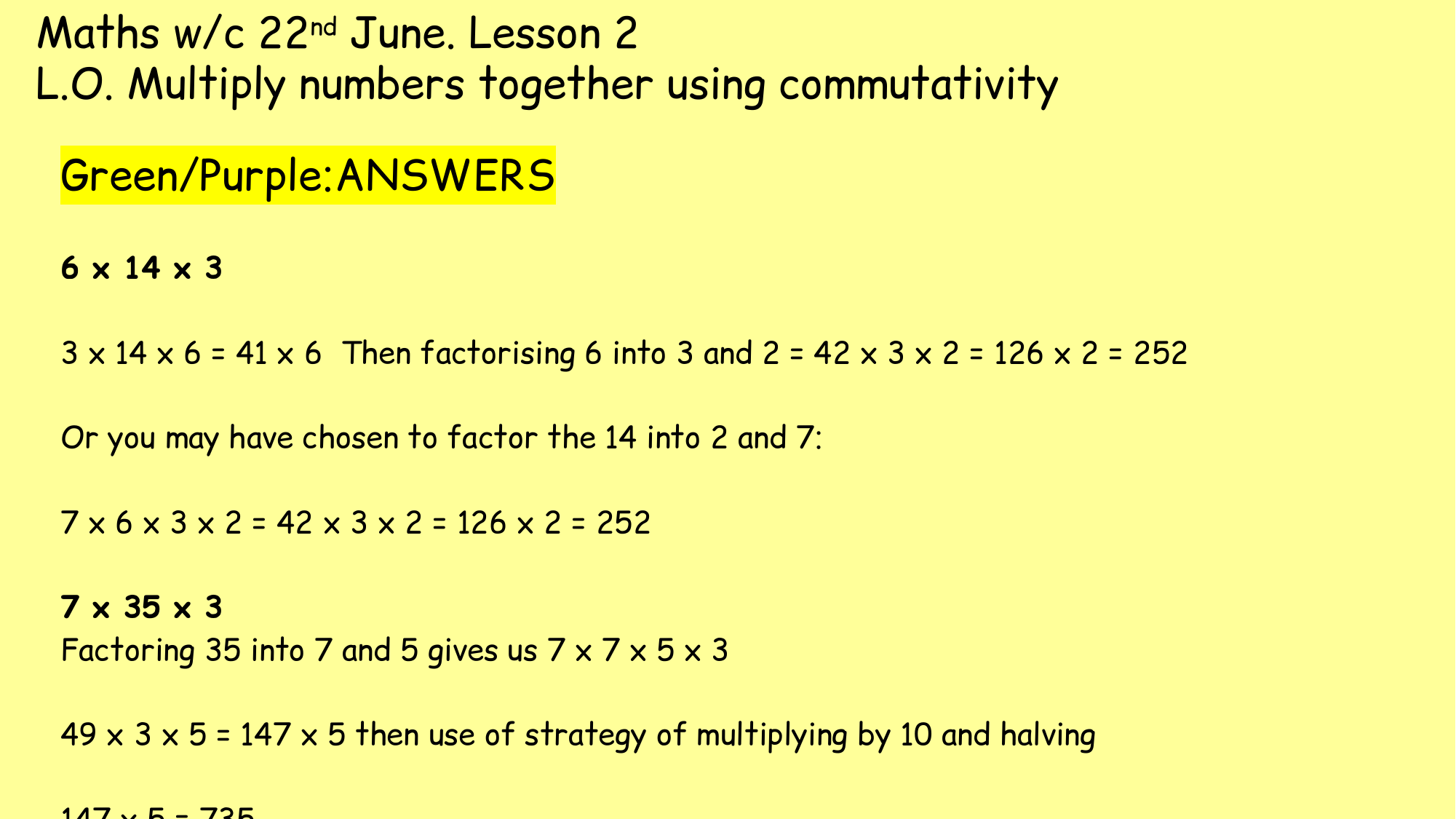

Maths w/c 22nd June. Lesson 2
L.O. Multiply numbers together using commutativity
| Green/Purple:ANSWERS 6 x 14 x 3 3 x 14 x 6 = 41 x 6 Then factorising 6 into 3 and 2 = 42 x 3 x 2 = 126 x 2 = 252 Or you may have chosen to factor the 14 into 2 and 7: 7 x 6 x 3 x 2 = 42 x 3 x 2 = 126 x 2 = 252 7 x 35 x 3 Factoring 35 into 7 and 5 gives us 7 x 7 x 5 x 3 49 x 3 x 5 = 147 x 5 then use of strategy of multiplying by 10 and halving 147 x 5 = 735 |
| --- |